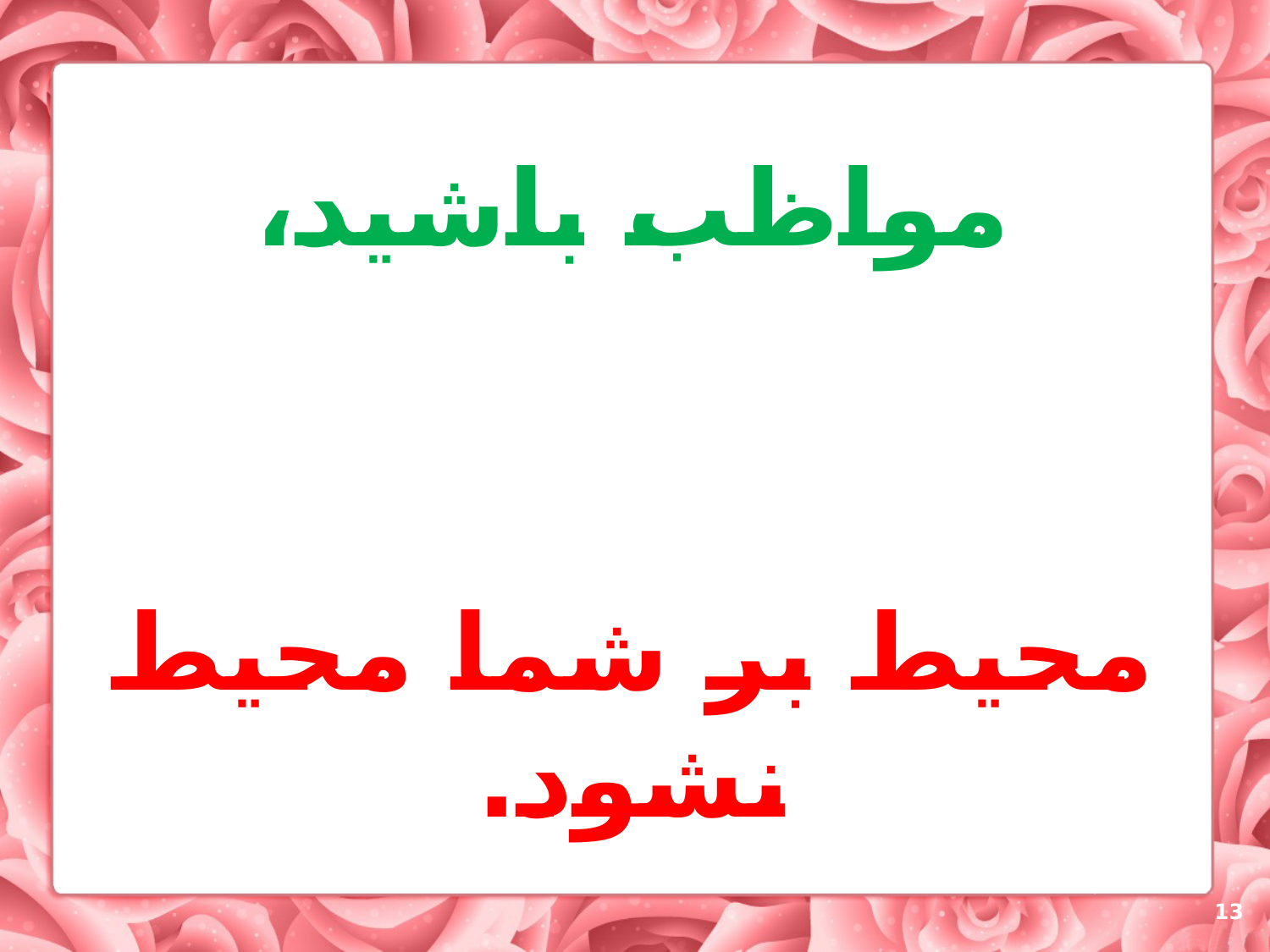

مواظب باشید،

محیط بر شما محیط نشود.